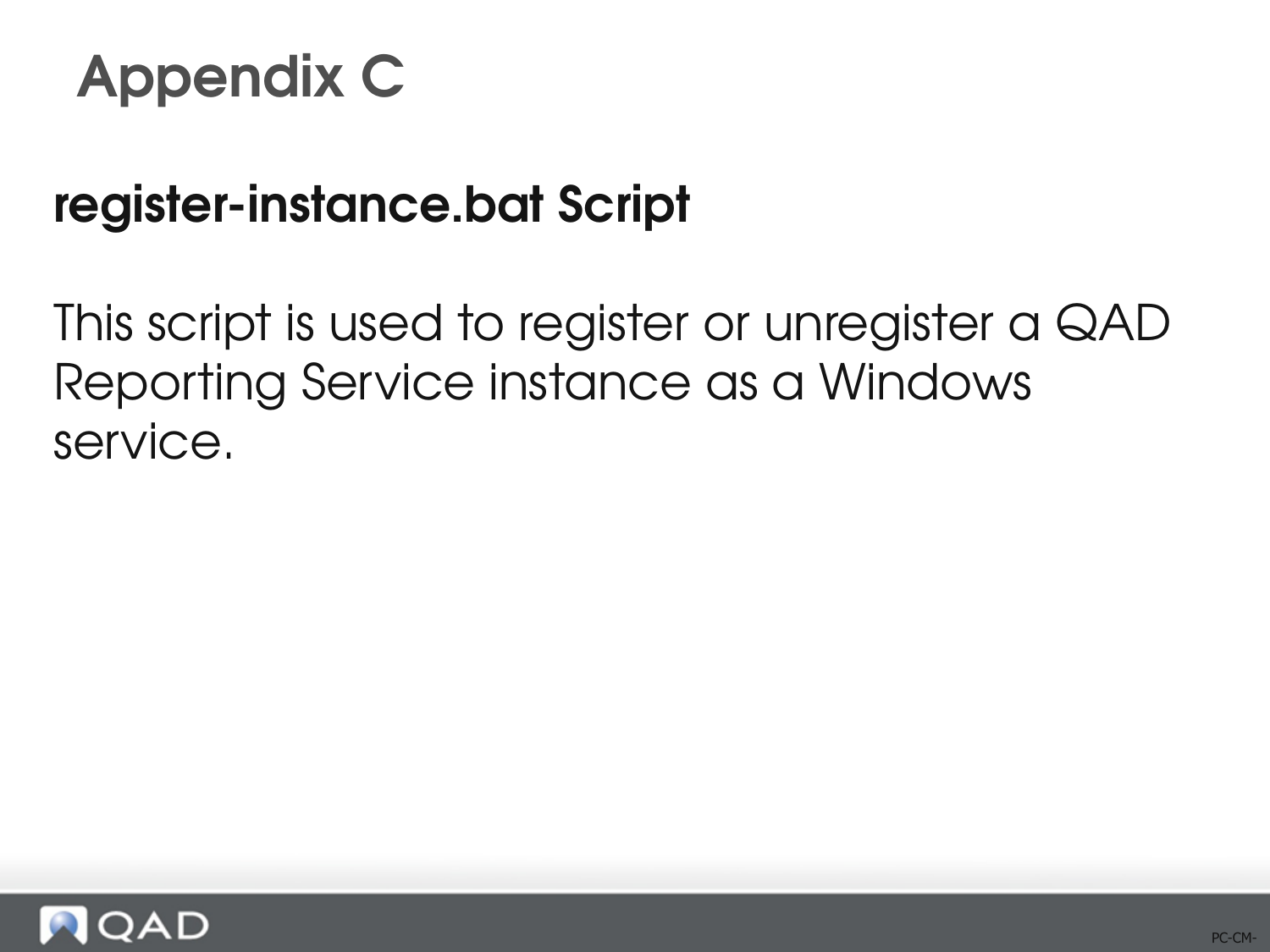

# Appendix C
register-instance.bat Script

This script is used to register or unregister a QAD Reporting Service instance as a Windows service.
PC-CM-